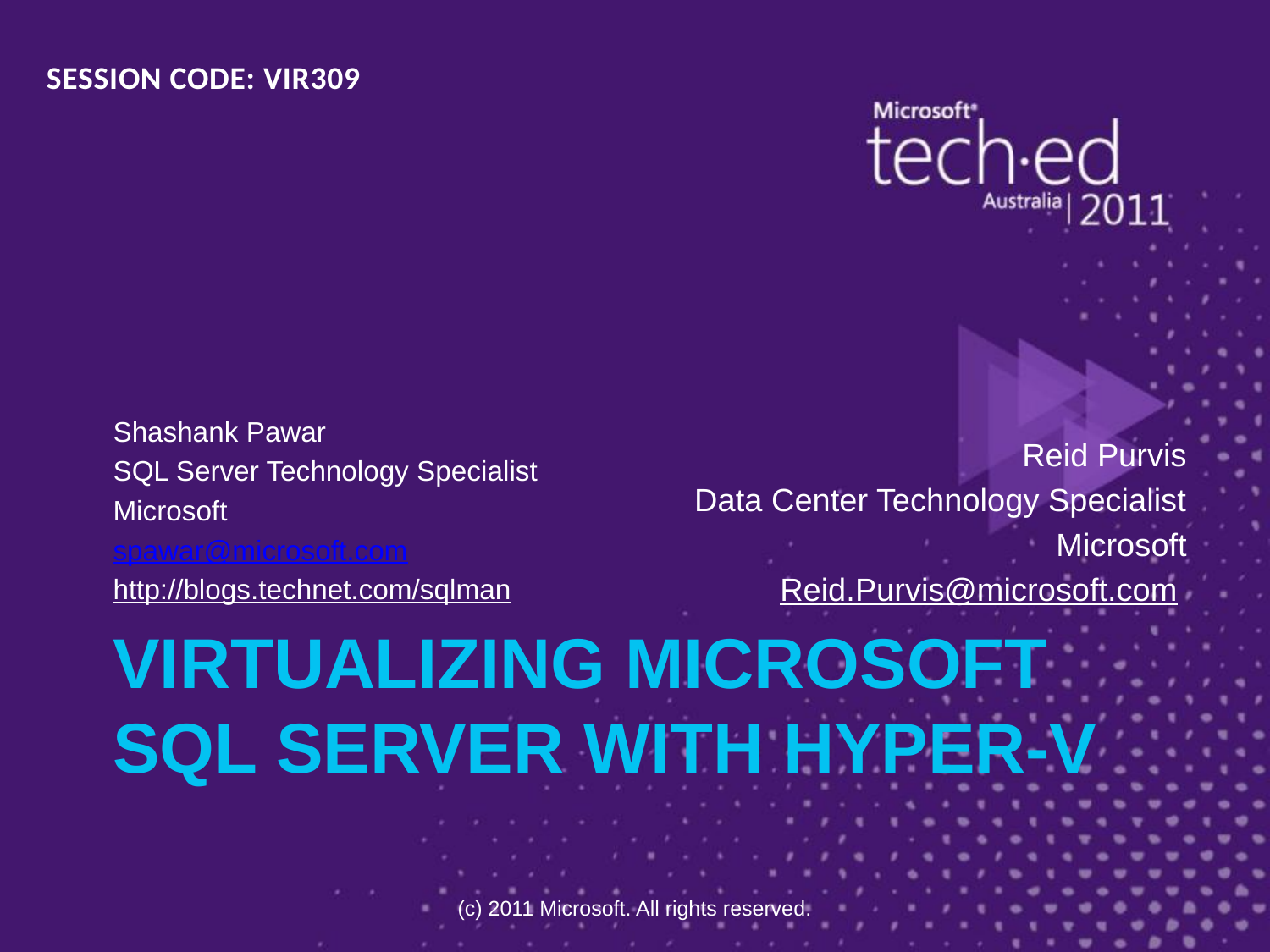

SESSION CODE: VIR309
Shashank Pawar
SQL Server Technology Specialist
Microsoft
spawar@microsoft.com
http://blogs.technet.com/sqlman
Reid Purvis
Data Center Technology Specialist
Microsoft
Reid.Purvis@microsoft.com
# Virtualizing Microsoft Sql server with hyper-v
(c) 2011 Microsoft. All rights reserved.